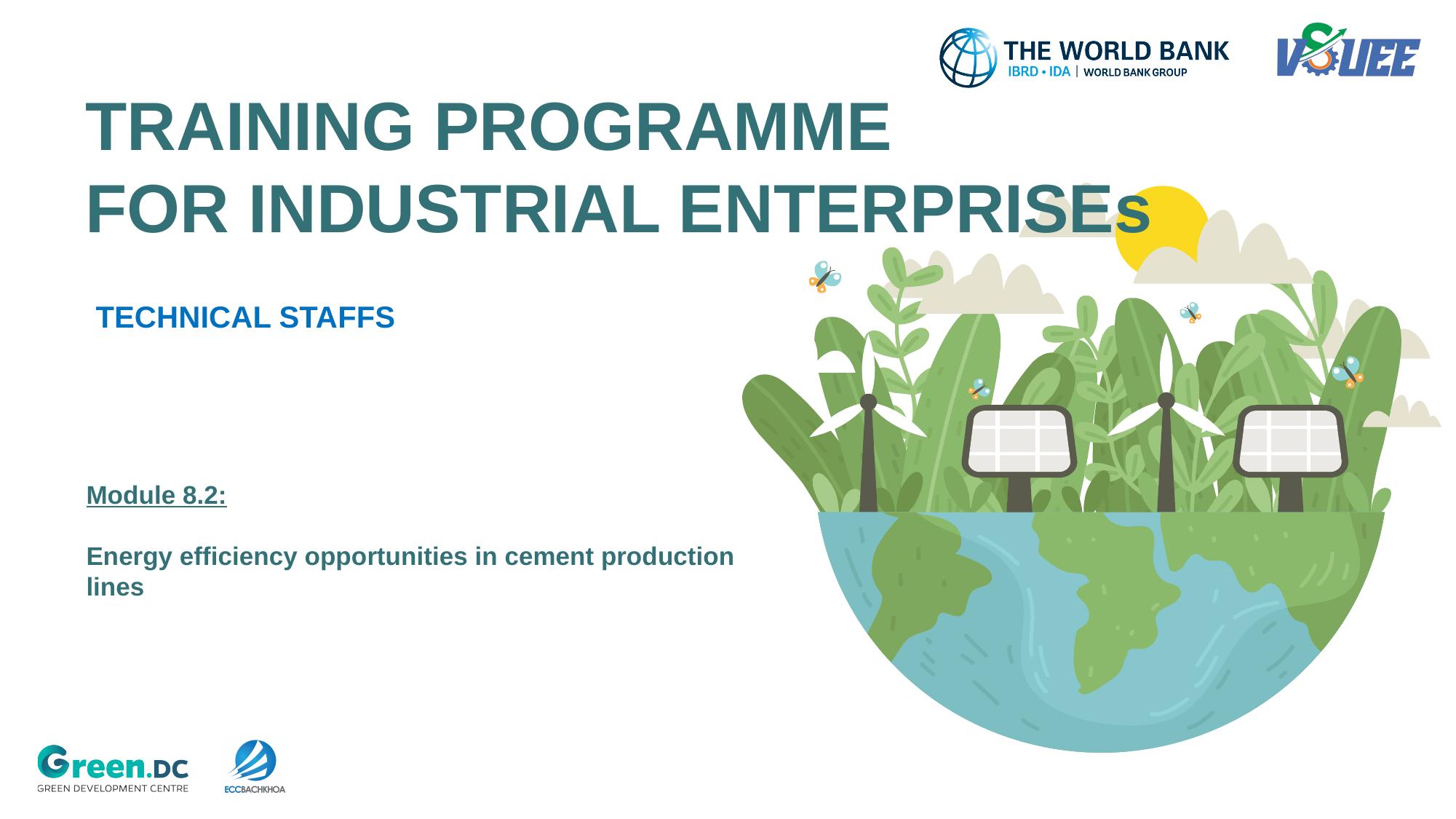

# TRAINING PROGRAMME FOR INDUSTRIAL ENTERPRISEs

TECHNICAL STAFFS
Module 8.2:

Energy efficiency opportunities in cement production lines